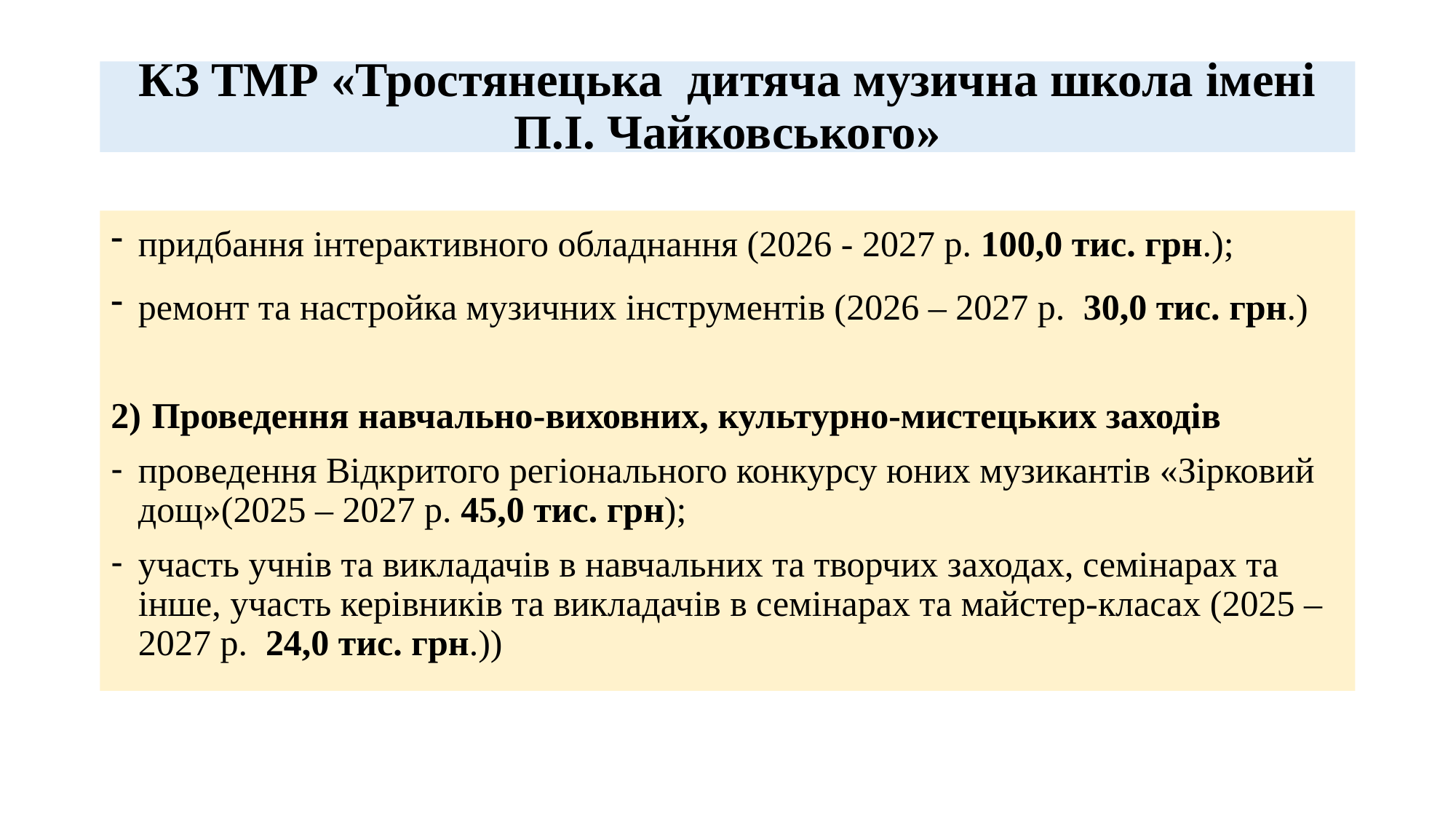

# КЗ ТМР «Тростянецька  дитяча музична школа імені П.І. Чайковського»
придбання інтерактивного обладнання (2026 - 2027 р. 100,0 тис. грн.);
ремонт та настройка музичних інструментів (2026 – 2027 р.  30,0 тис. грн.)

Проведення навчально-виховних, культурно-мистецьких заходів
проведення Відкритого регіонального конкурсу юних музикантів «Зірковий дощ»(2025 – 2027 р. 45,0 тис. грн);
участь учнів та викладачів в навчальних та творчих заходах, семінарах та інше, участь керівників та викладачів в семінарах та майстер-класах (2025 – 2027 р.  24,0 тис. грн.))